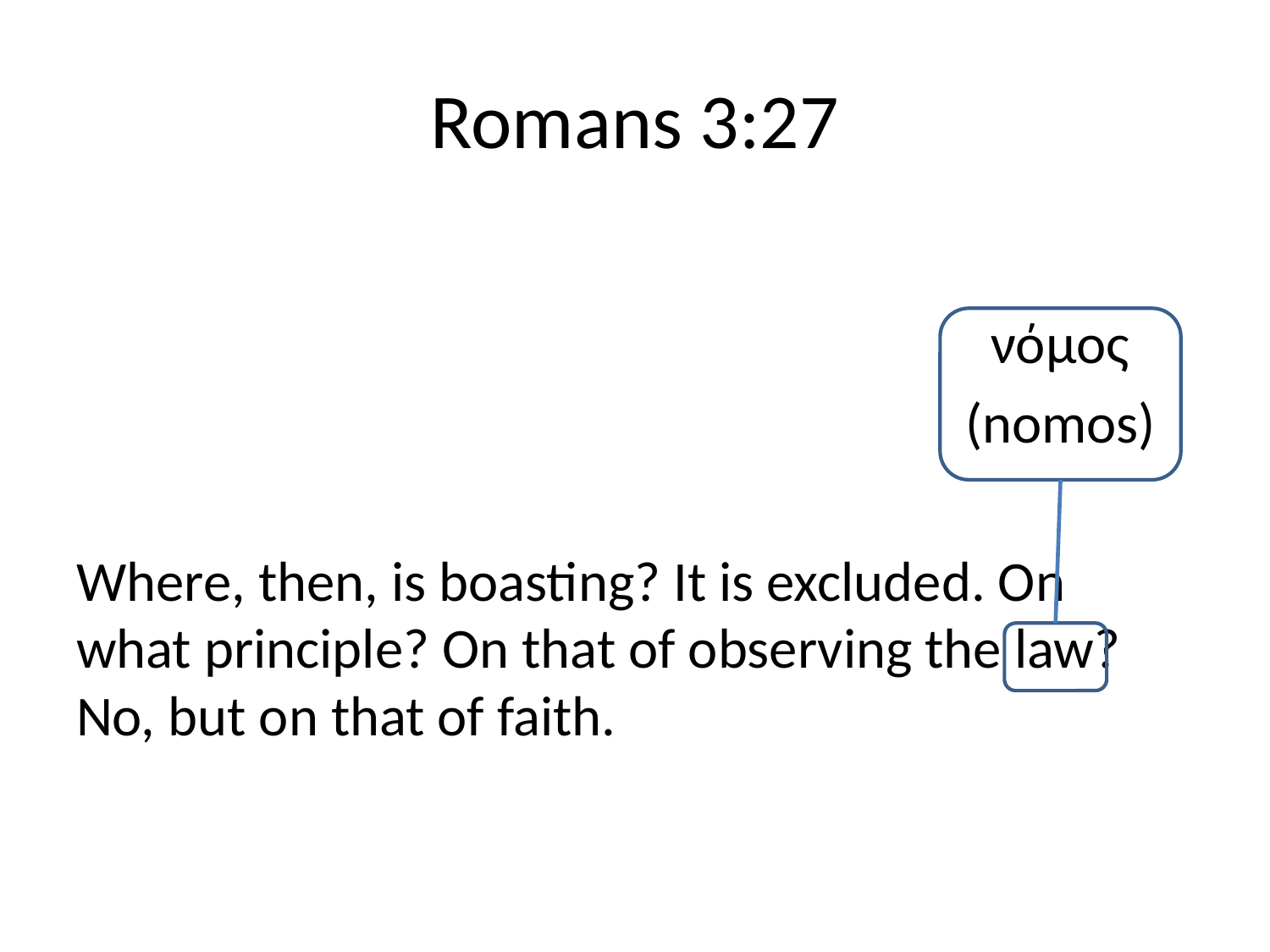

# Romans 3:27

							  νόμος
							(nomos)

Where, then, is boasting? It is excluded. On what principle? On that of observing the law? No, but on that of faith.